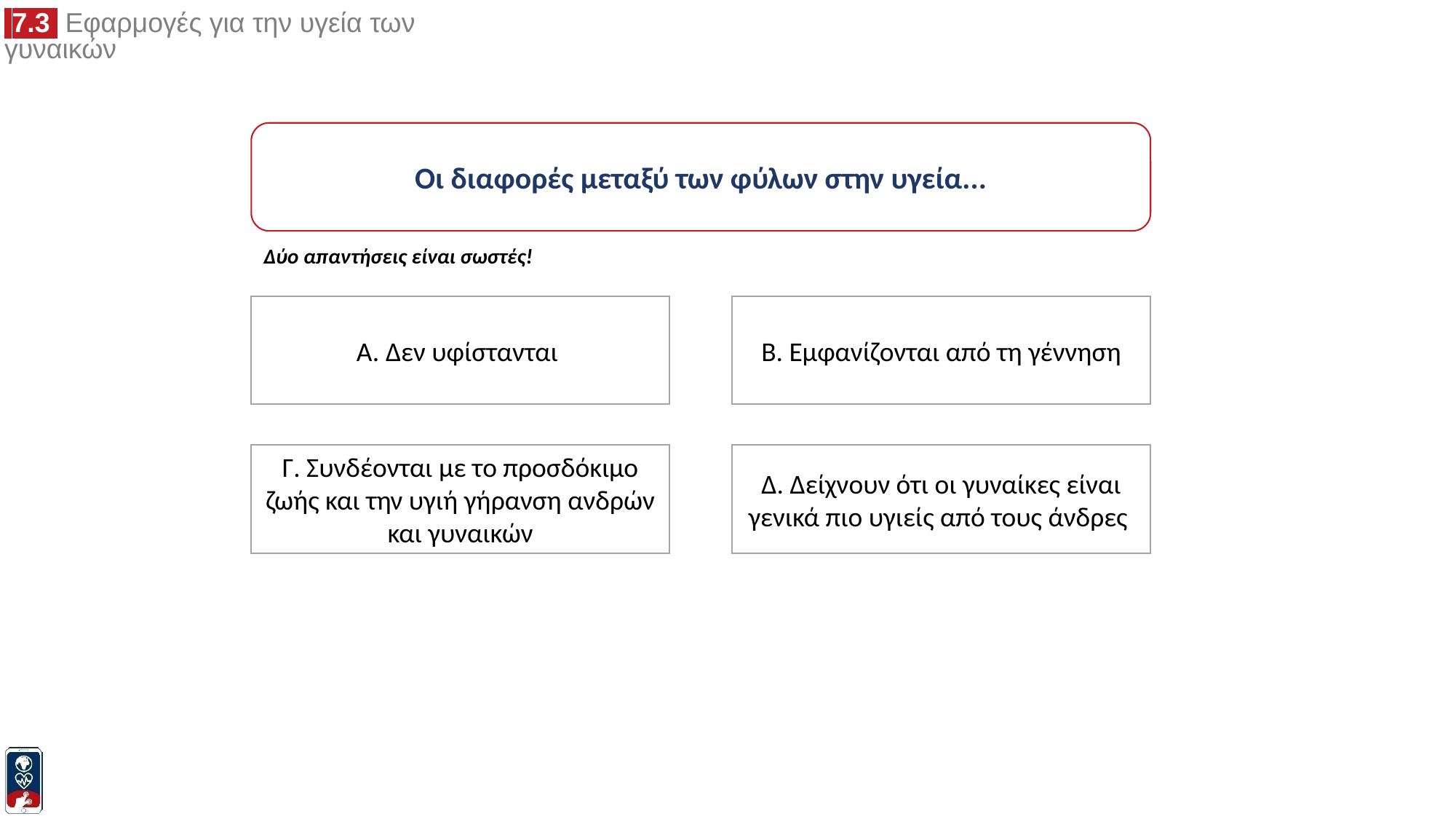

Οι διαφορές μεταξύ των φύλων στην υγεία...
Δύο απαντήσεις είναι σωστές!
Α. Δεν υφίστανται
Β. Εμφανίζονται από τη γέννηση
Γ. Συνδέονται με το προσδόκιμο ζωής και την υγιή γήρανση ανδρών και γυναικών
Δ. Δείχνουν ότι οι γυναίκες είναι γενικά πιο υγιείς από τους άνδρες